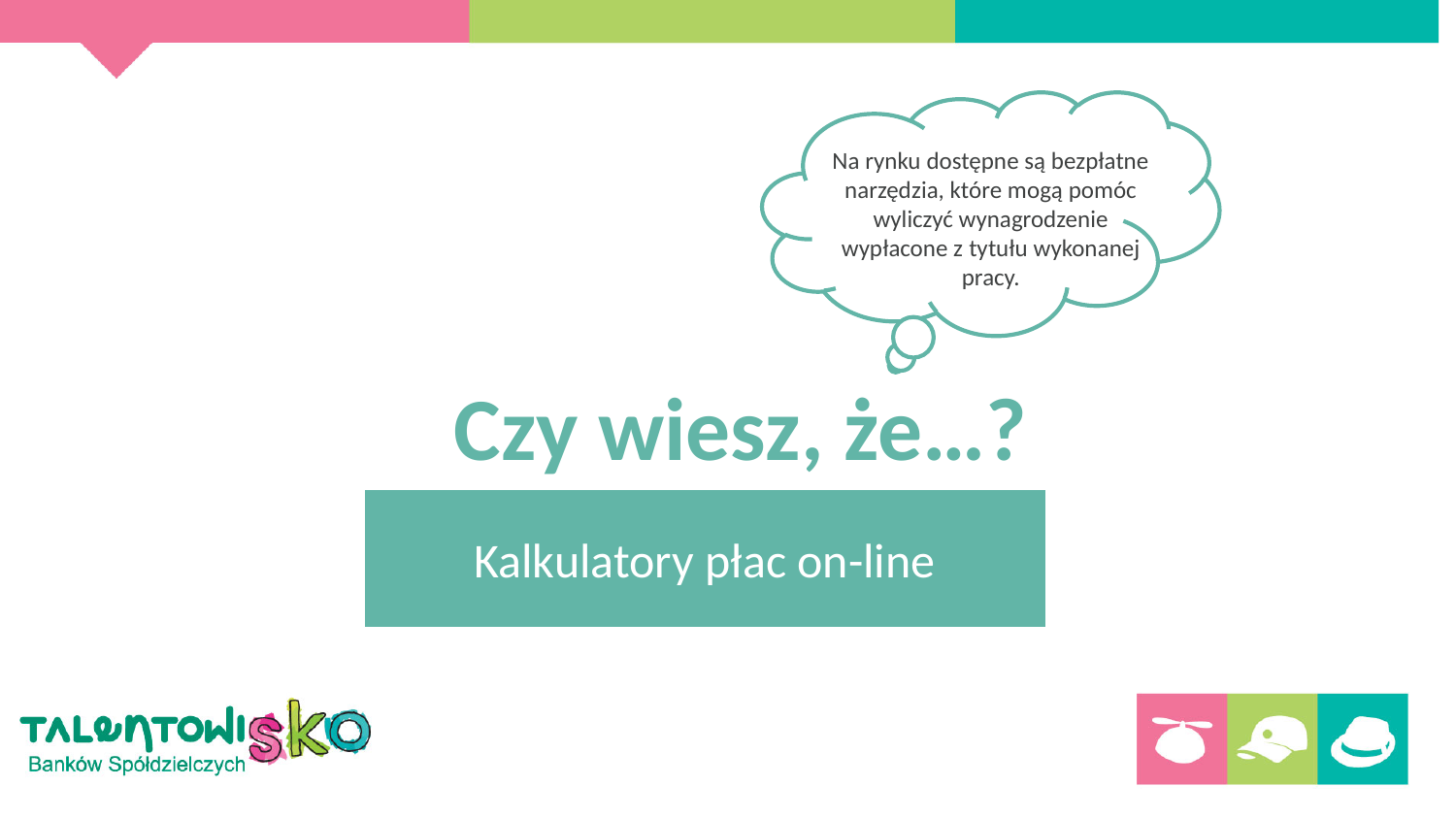

Na rynku dostępne są bezpłatne narzędzia, które mogą pomóc wyliczyć wynagrodzenie wypłacone z tytułu wykonanej pracy.

# Czy wiesz, że…?
Kalkulatory płac on-line